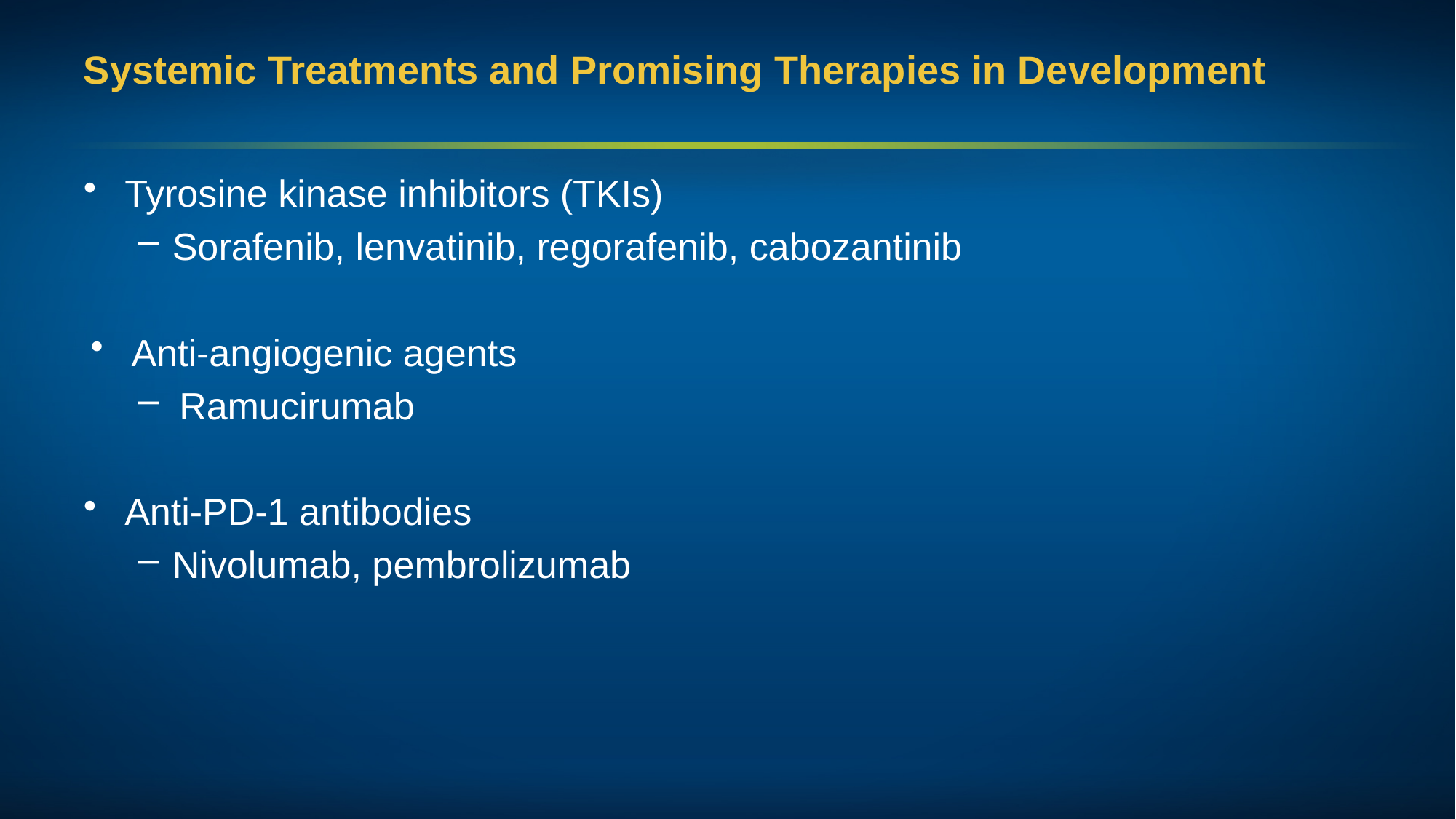

# Systemic Treatments and Promising Therapies in Development
Tyrosine kinase inhibitors (TKIs)
Sorafenib, lenvatinib, regorafenib, cabozantinib

Anti-angiogenic agents
Ramucirumab

Anti-PD-1 antibodies
Nivolumab, pembrolizumab